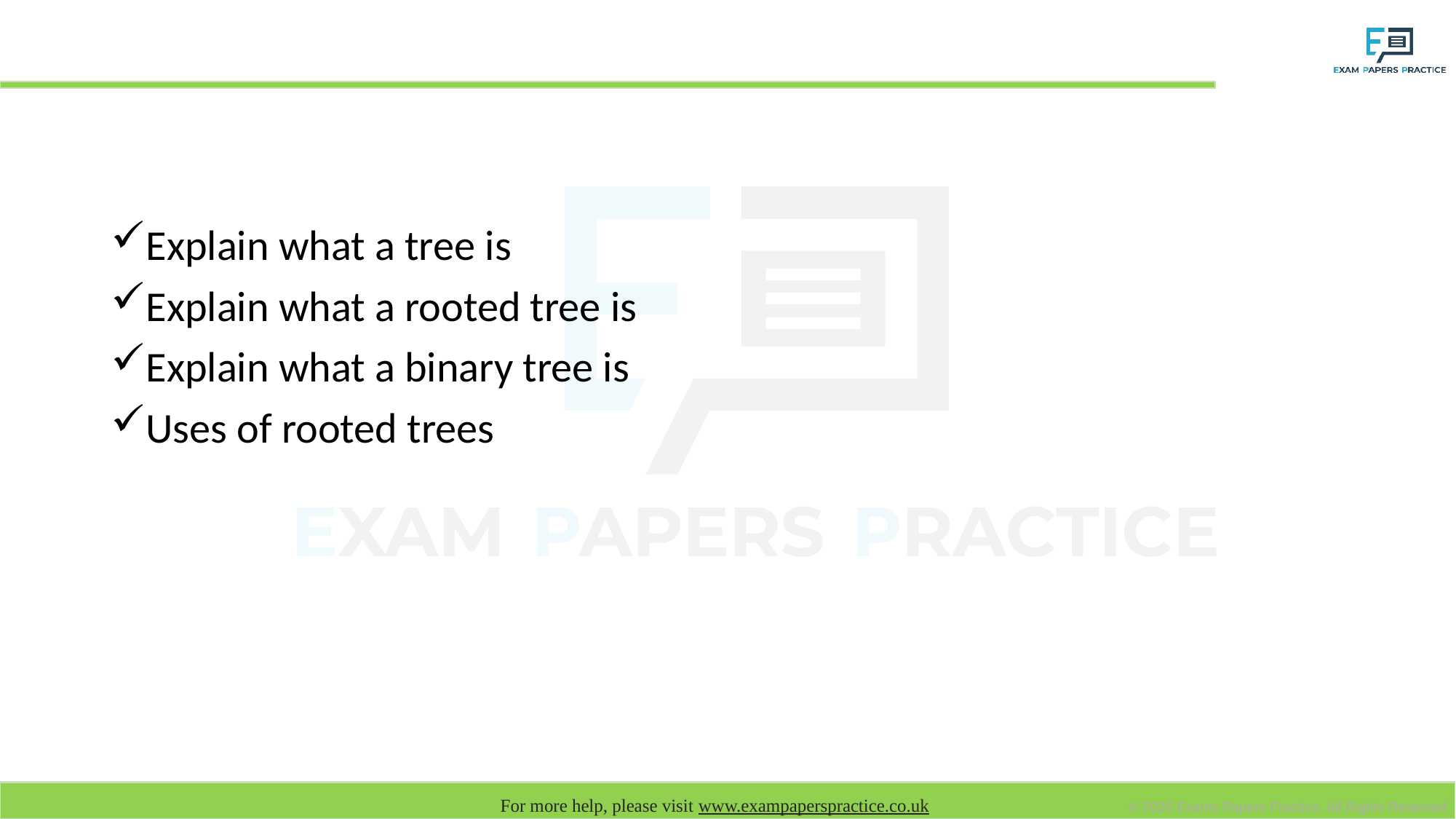

# Learning objectives
Explain what a tree is
Explain what a rooted tree is
Explain what a binary tree is
Uses of rooted trees